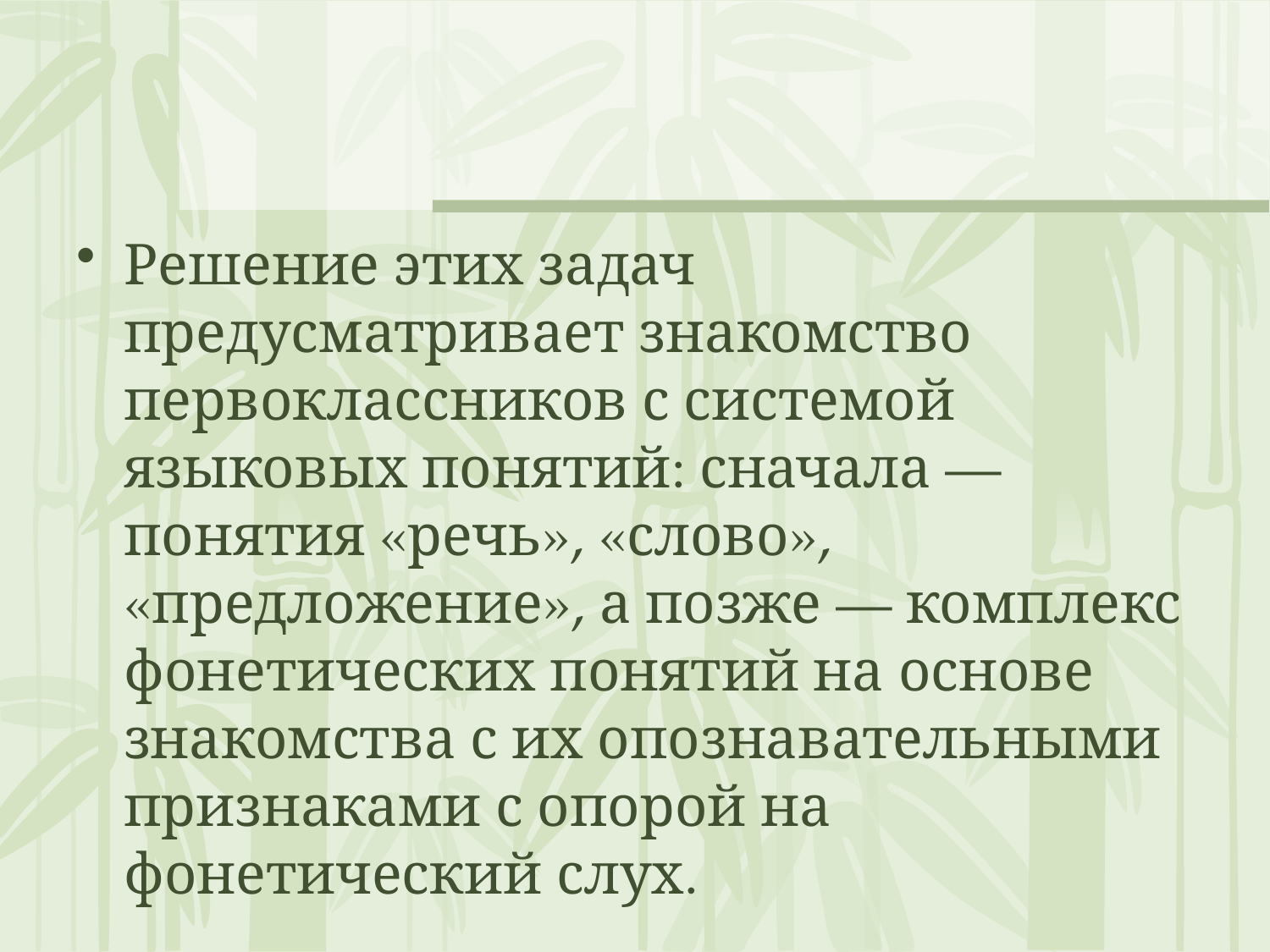

#
Решение этих задач предусматривает знакомство первоклассников с системой языковых понятий: сначала — понятия «речь», «слово», «предложение», а позже — комплекс фонетических понятий на основе знакомства с их опознавательными признаками с опорой на фонетический слух.